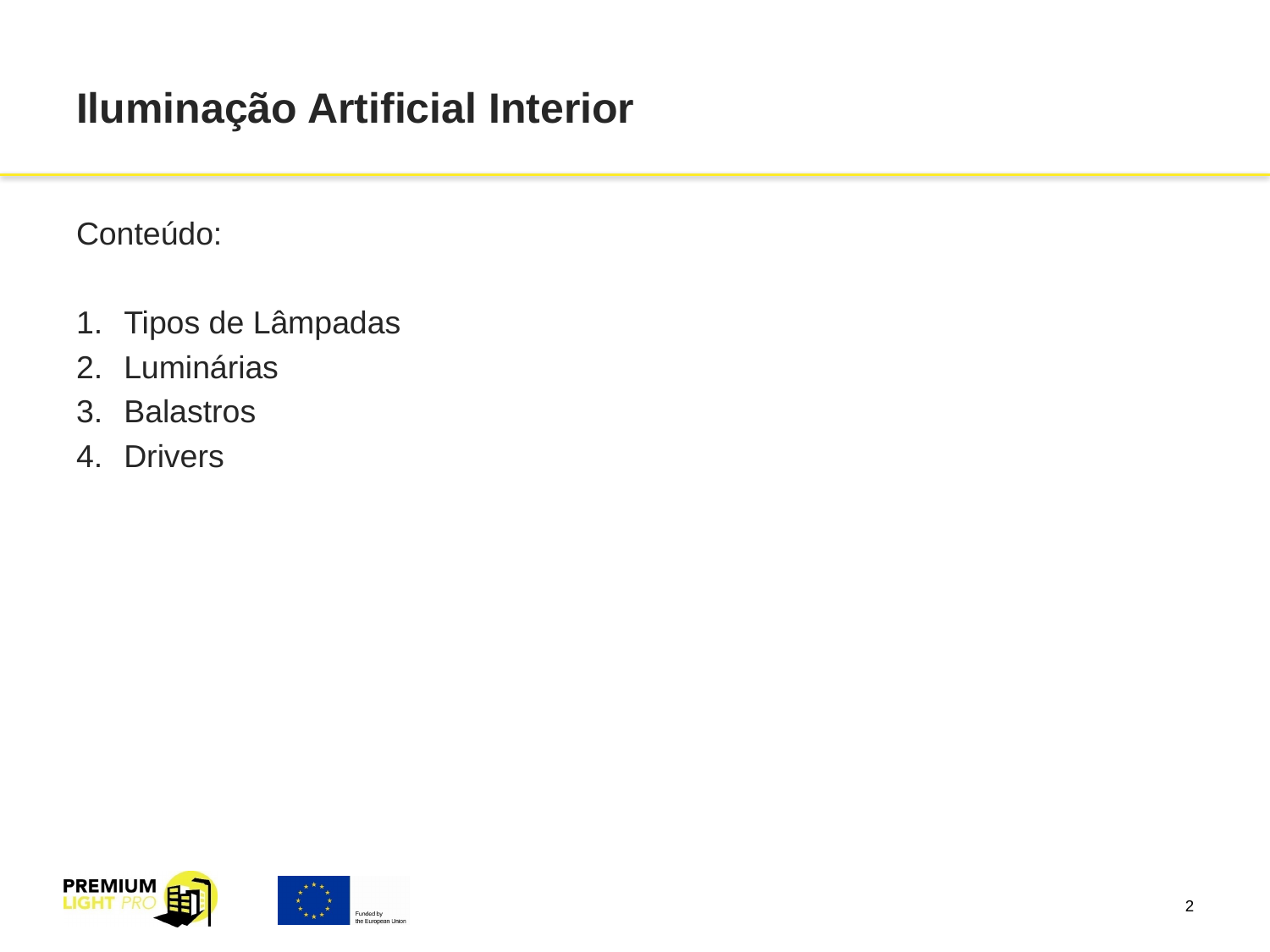

# Iluminação Artificial Interior
Conteúdo:

Tipos de Lâmpadas
Luminárias
Balastros
Drivers